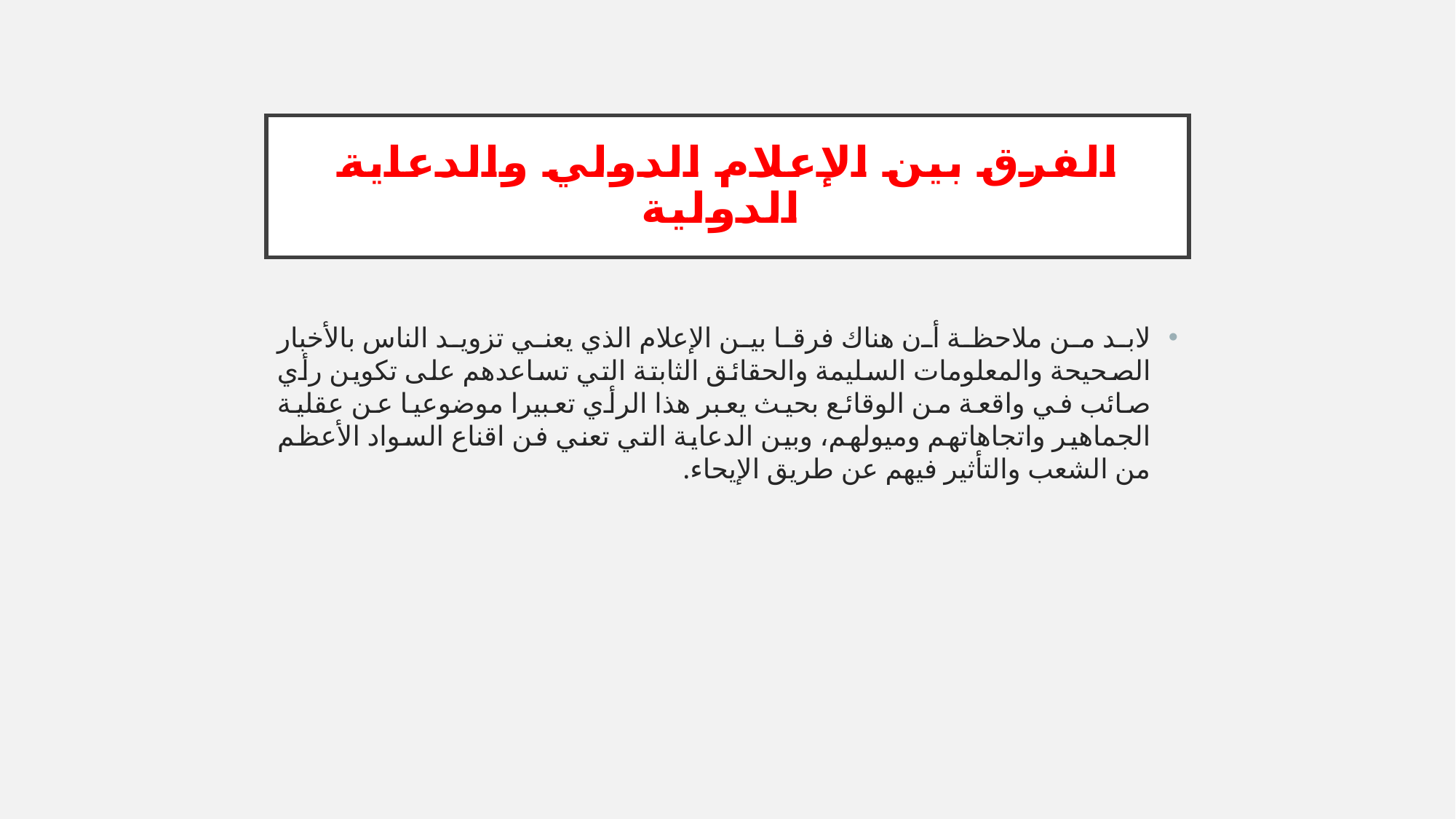

# الفرق بين الإعلام الدولي والدعاية الدولية
لابد من ملاحظة أن هناك فرقا بين الإعلام الذي يعني تزويد الناس بالأخبار الصحيحة والمعلومات السليمة والحقائق الثابتة التي تساعدهم على تكوين رأي صائب في واقعة من الوقائع بحيث يعبر هذا الرأي تعبيرا موضوعيا عن عقلية الجماهير واتجاهاتهم وميولهم، وبين الدعاية التي تعني فن اقناع السواد الأعظم من الشعب والتأثير فيهم عن طريق الإيحاء.